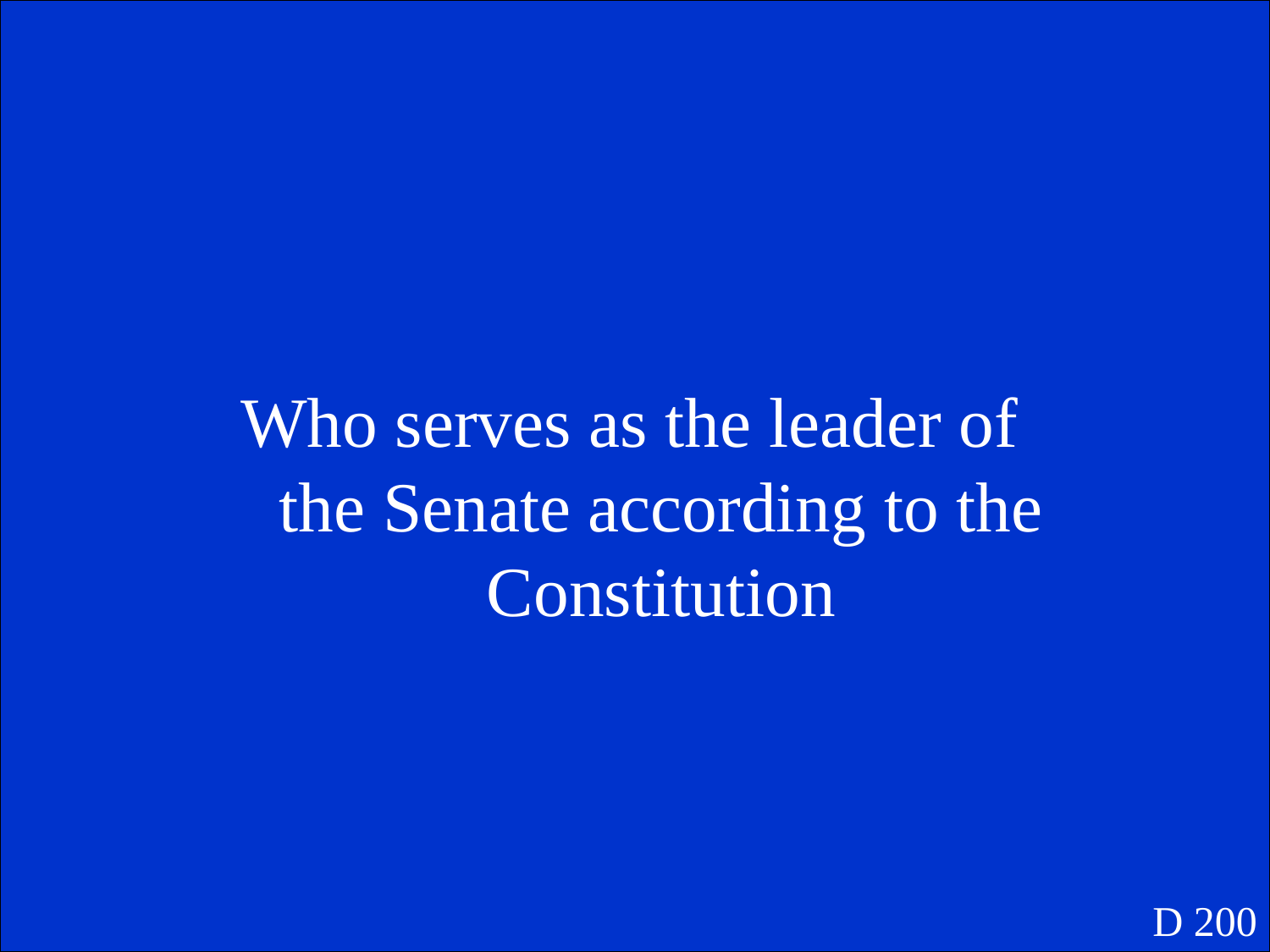

Who serves as the leader of the Senate according to the Constitution
D 200